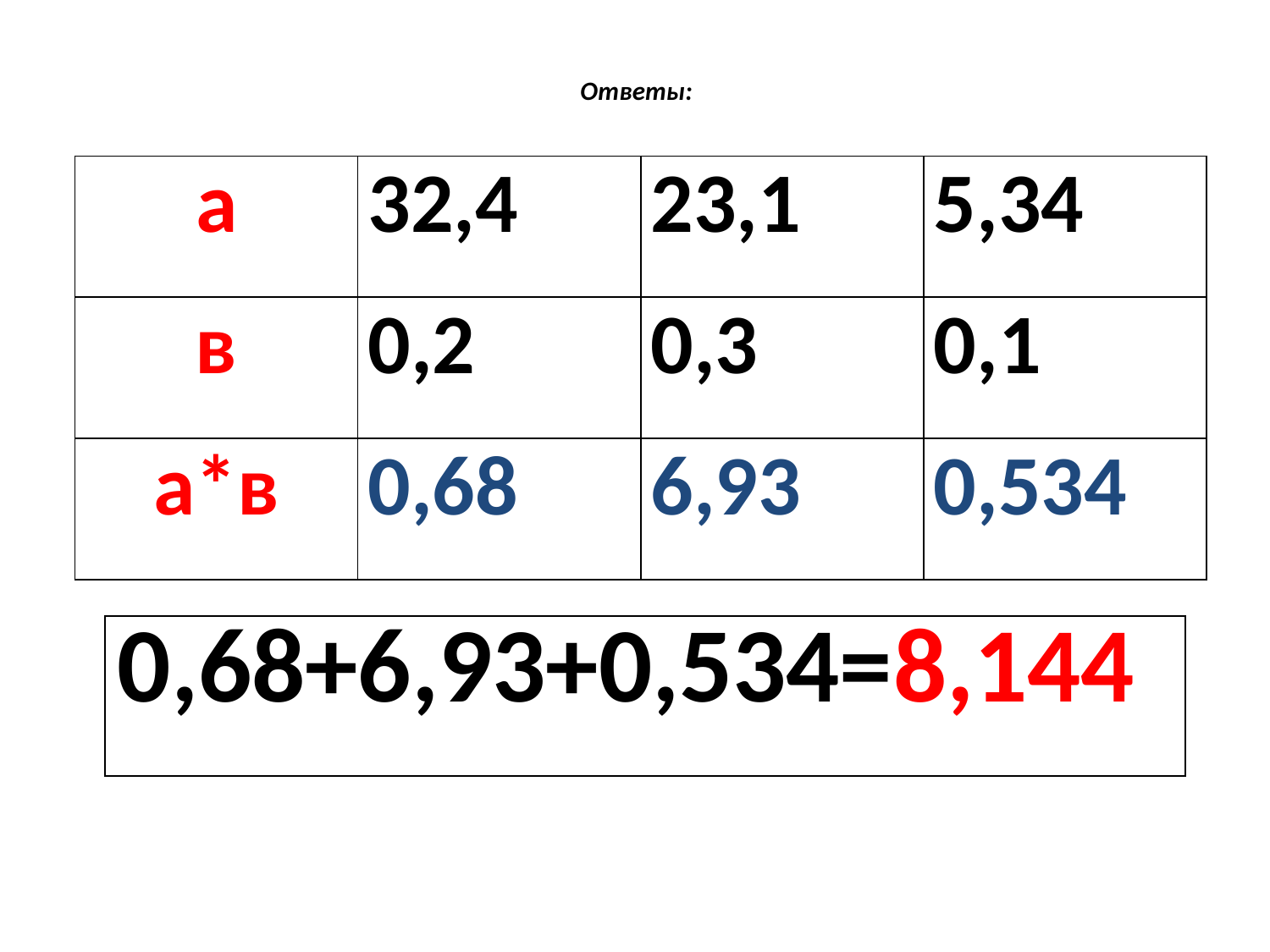

# Ответы:
| а | 32,4 | 23,1 | 5,34 |
| --- | --- | --- | --- |
| в | 0,2 | 0,3 | 0,1 |
| а\*в | 0,68 | 6,93 | 0,534 |
| 0,68+6,93+0,534=8,144 |
| --- |